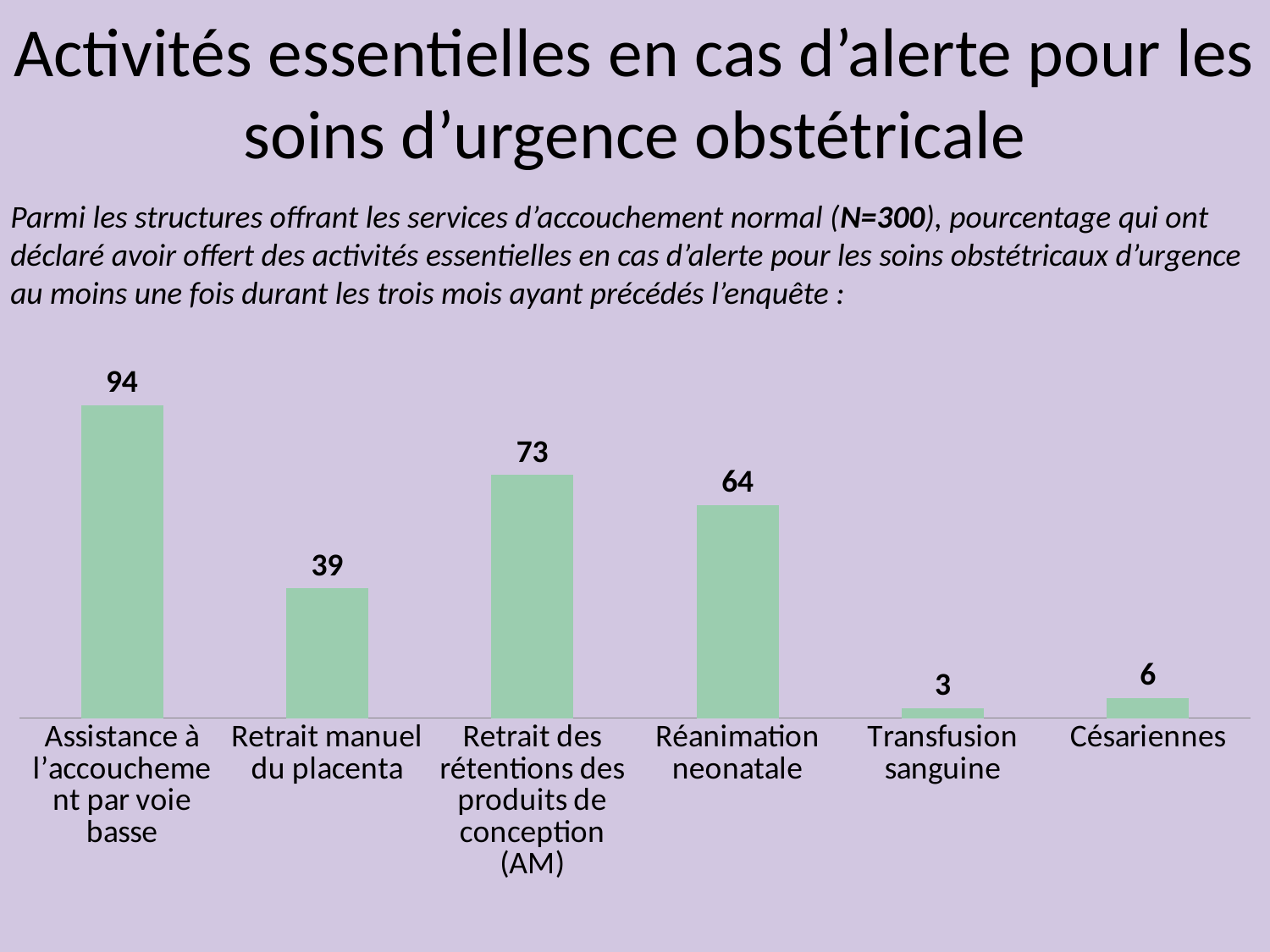

Activités essentielles en cas d’alerte pour les soins d’urgence obstétricale
Parmi les structures offrant les services d’accouchement normal (N=300), pourcentage qui ont déclaré avoir offert des activités essentielles en cas d’alerte pour les soins obstétricaux d’urgence au moins une fois durant les trois mois ayant précédés l’enquête :

### Chart

| Category | Series 1 |
|---|---|
| Assistance à l’accouchement par voie basse | 94.0 |
| Retrait manuel du placenta | 39.0 |
| Retrait des rétentions des produits de conception (AM) | 73.0 |
| Réanimation neonatale | 64.0 |
| Transfusion sanguine | 3.0 |
| Césariennes | 6.0 |